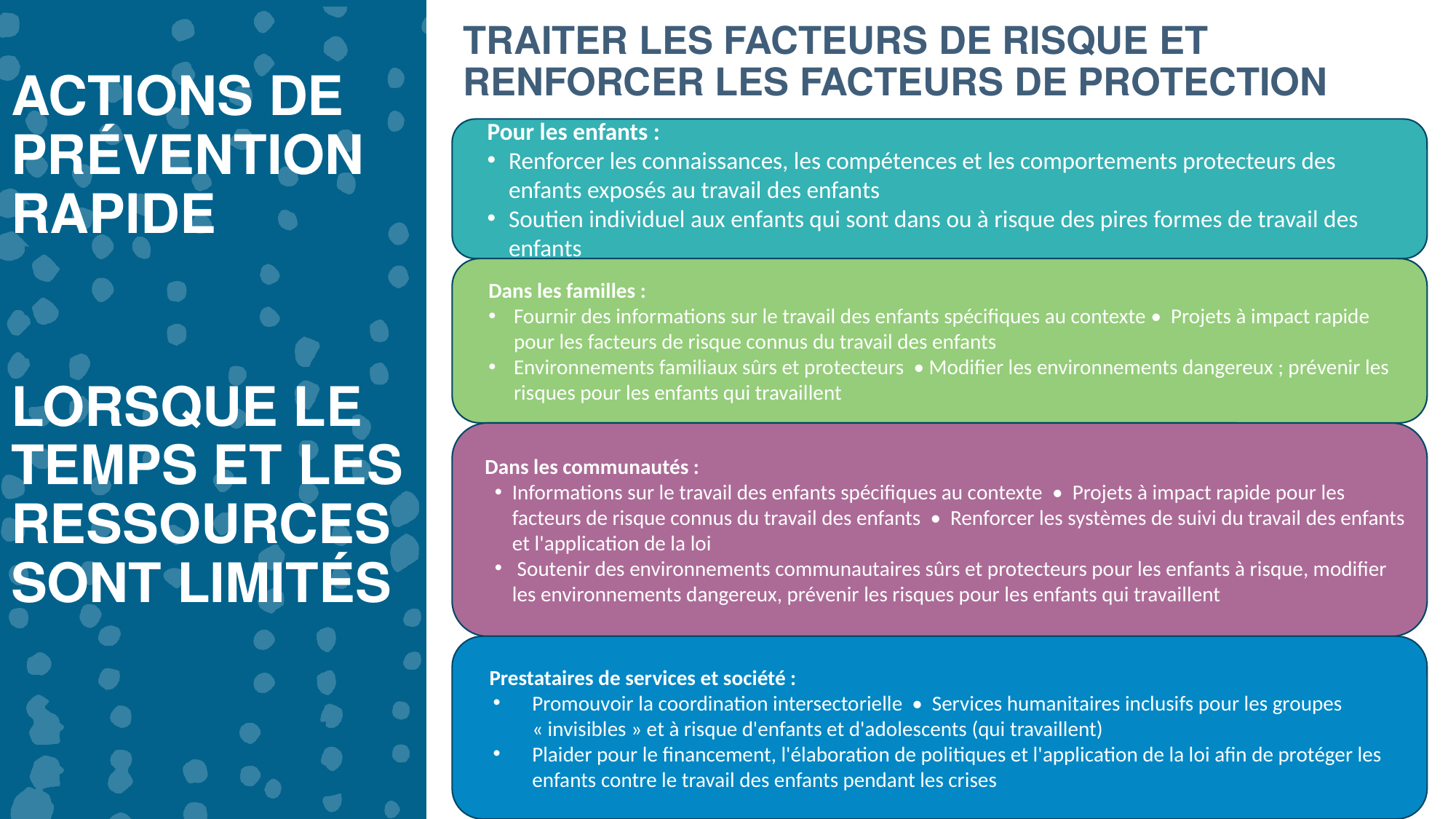

TRAITER LES FACTEURS DE RISQUE ET RENFORCER LES FACTEURS DE PROTECTION

ACTIONS DE PRÉVENTION RAPIDE

LORSQUE LE TEMPS ET LES RESSOURCES SONT LIMITÉS
Pour les enfants :
Renforcer les connaissances, les compétences et les comportements protecteurs des enfants exposés au travail des enfants
Soutien individuel aux enfants qui sont dans ou à risque des pires formes de travail des enfants
Dans les familles :
Fournir des informations sur le travail des enfants spécifiques au contexte •  Projets à impact rapide pour les facteurs de risque connus du travail des enfants
Environnements familiaux sûrs et protecteurs  • Modifier les environnements dangereux ; prévenir les risques pour les enfants qui travaillent
Dans les communautés :
Informations sur le travail des enfants spécifiques au contexte  •  Projets à impact rapide pour les facteurs de risque connus du travail des enfants  •  Renforcer les systèmes de suivi du travail des enfants et l'application de la loi
 Soutenir des environnements communautaires sûrs et protecteurs pour les enfants à risque, modifier les environnements dangereux, prévenir les risques pour les enfants qui travaillent
Prestataires de services et société :
Promouvoir la coordination intersectorielle  •  Services humanitaires inclusifs pour les groupes « invisibles » et à risque d'enfants et d'adolescents (qui travaillent)
Plaider pour le financement, l'élaboration de politiques et l'application de la loi afin de protéger les enfants contre le travail des enfants pendant les crises